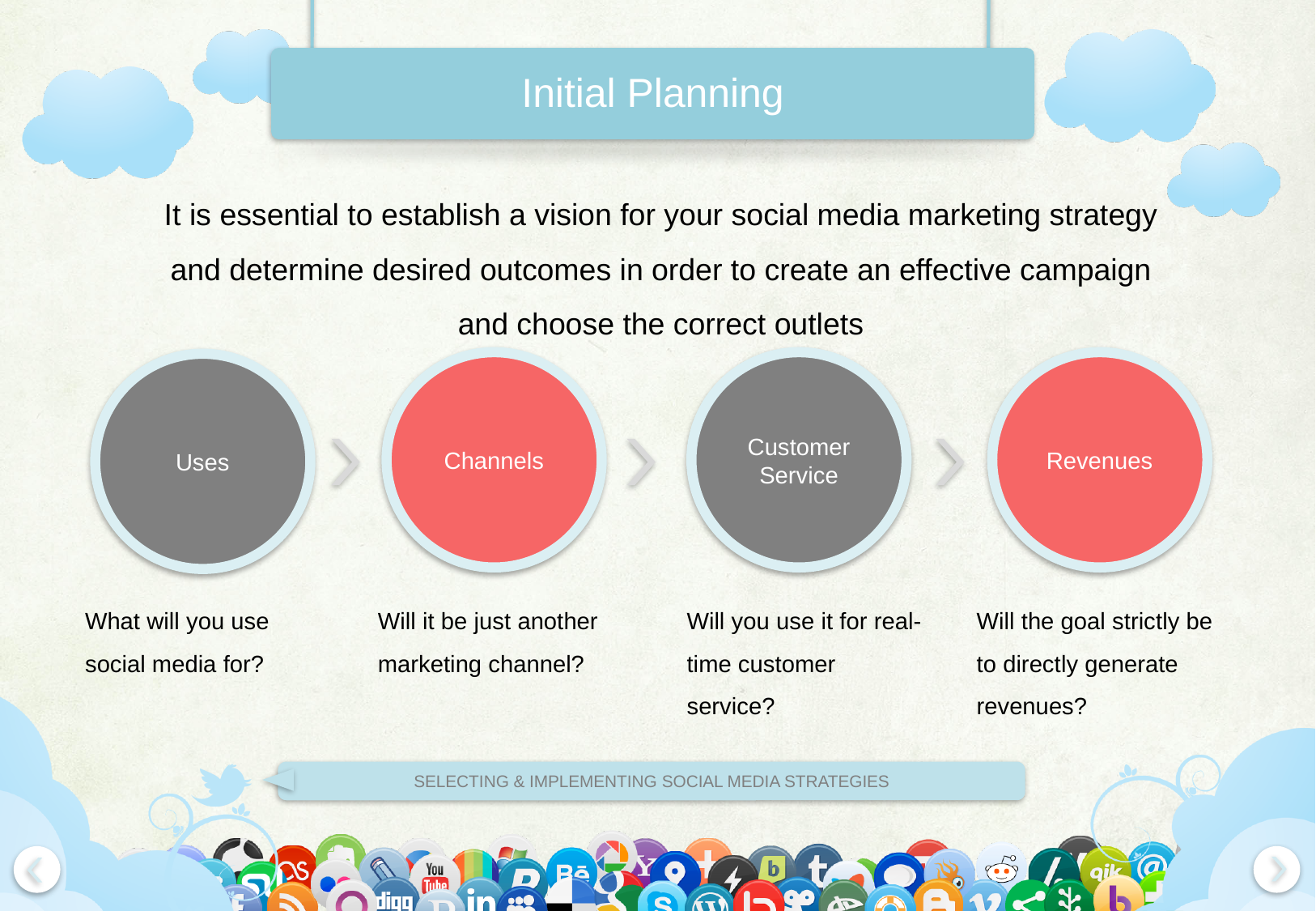

# Initial Planning
It is essential to establish a vision for your social media marketing strategy and determine desired outcomes in order to create an effective campaign and choose the correct outlets

Channels
Customer Service
Revenues
Uses

What will you use social media for?
Will it be just another marketing channel?
Will you use it for real-time customer service?
Will the goal strictly be to directly generate revenues?